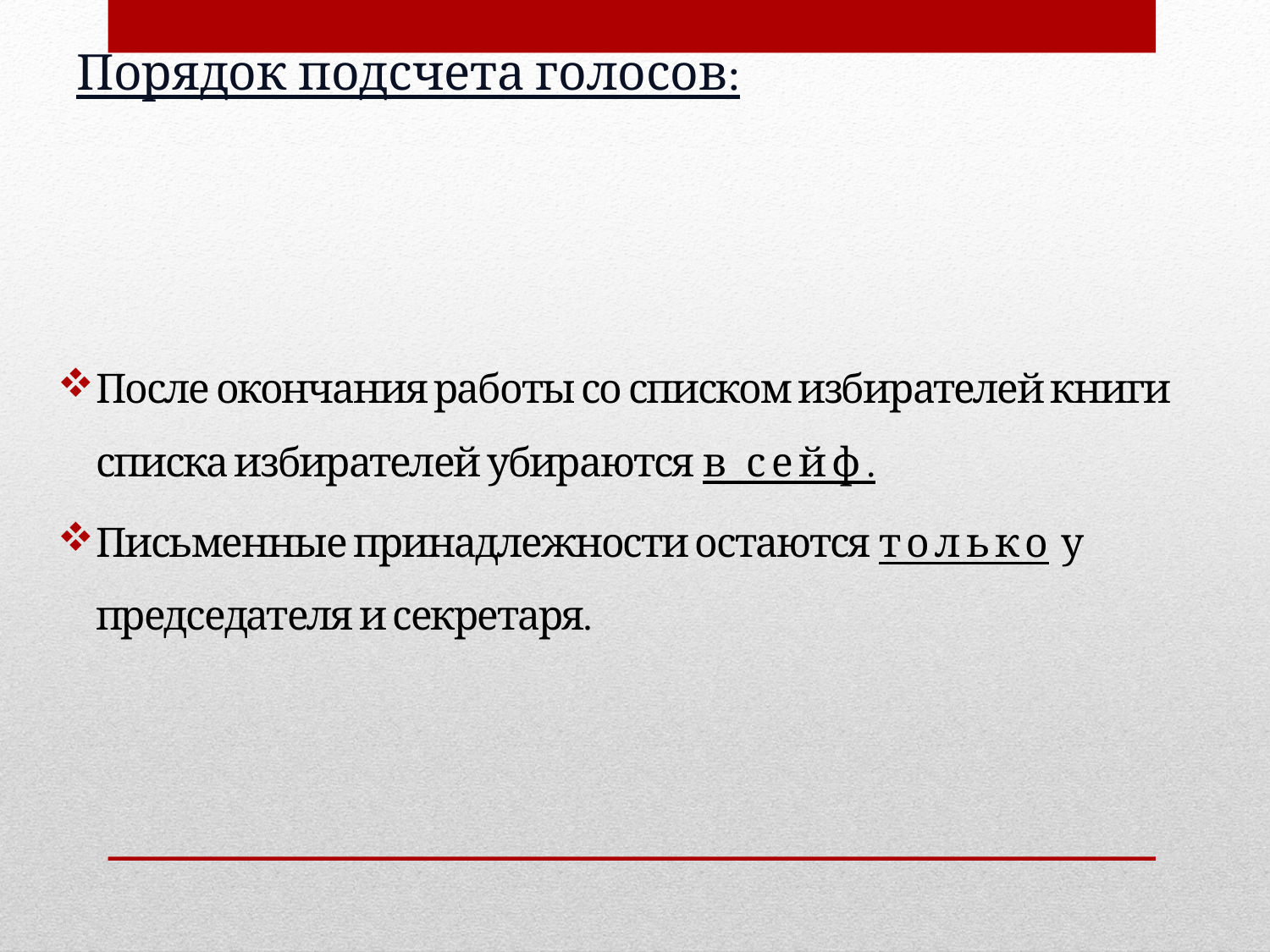

# Порядок подсчета голосов:
После окончания работы со списком избирателей книги списка избирателей убираются в сейф.
Письменные принадлежности остаются только у председателя и секретаря.